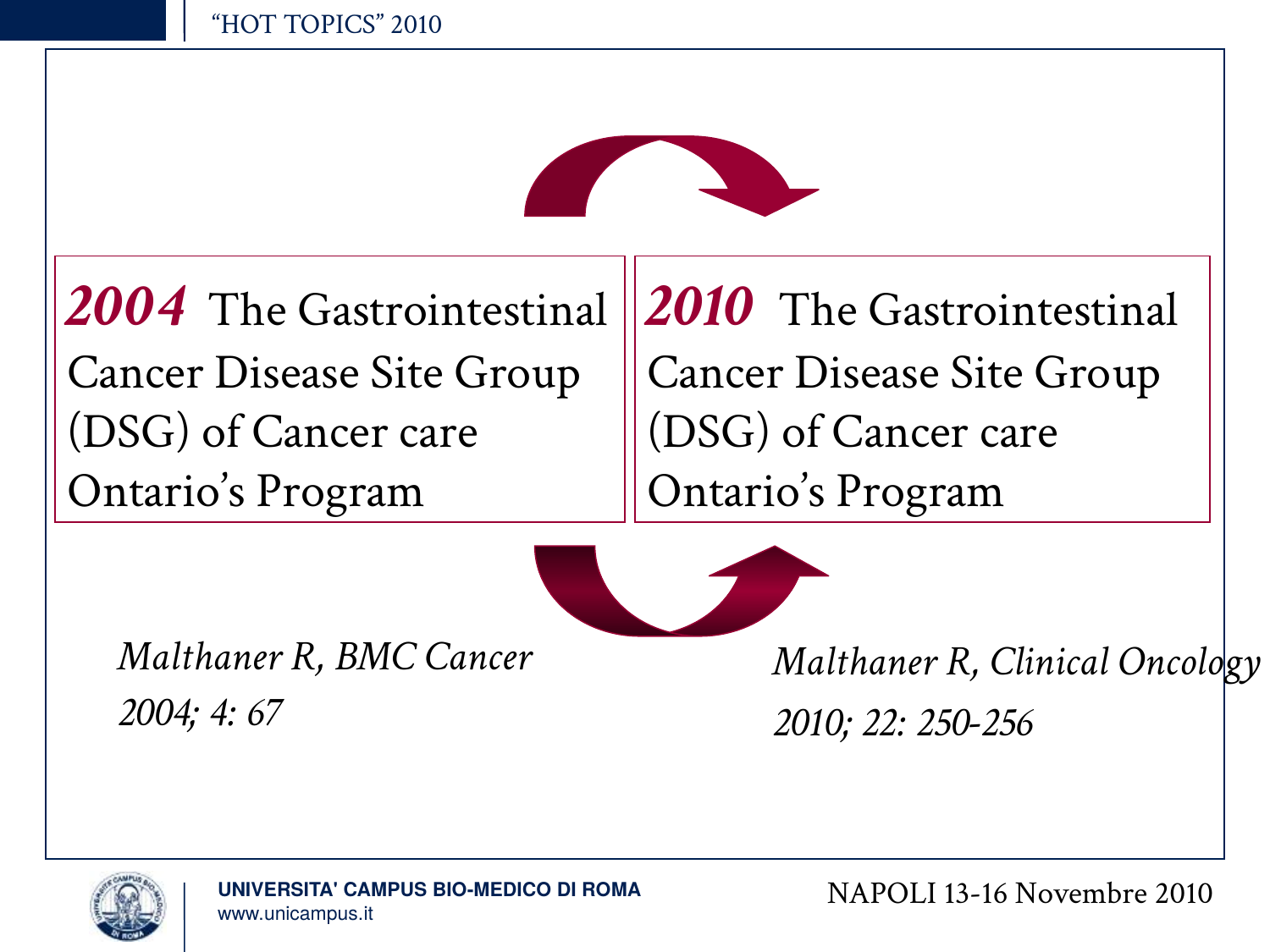

“HOT TOPICS” 2010

2004  The Gastrointestinal Cancer Disease Site Group (DSG) of Cancer care Ontario’s Program
2010  The Gastrointestinal Cancer Disease Site Group (DSG) of Cancer care Ontario’s Program

Malthaner R, BMC Cancer 2004; 4: 67

Malthaner R, Clinical Oncology 2010; 22: 250-256

NAPOLI 13-16 Novembre 2010